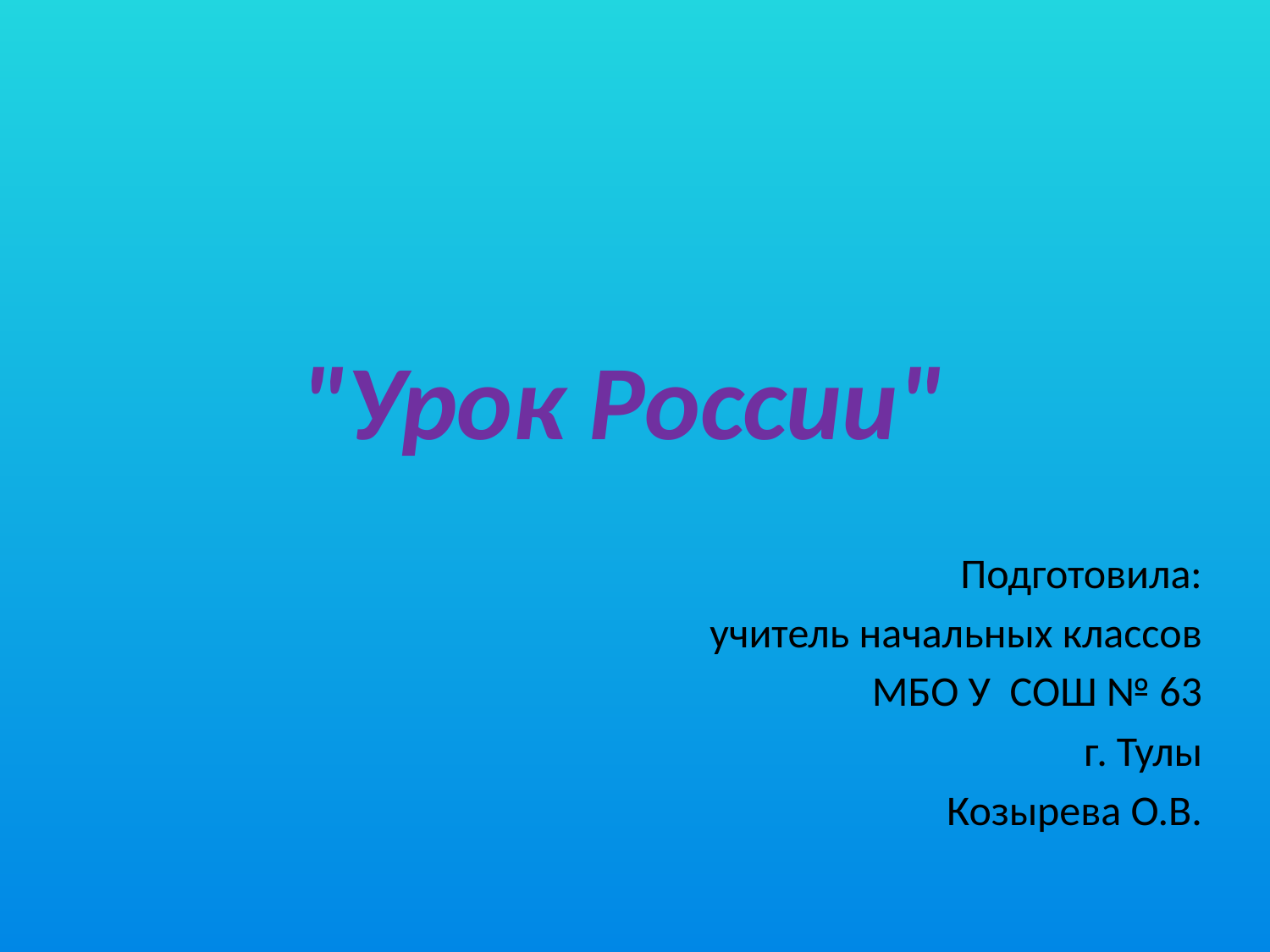

# "Урок России"
Подготовила:
учитель начальных классов
МБО У  СОШ № 63
г. Тулы
Козырева О.В.